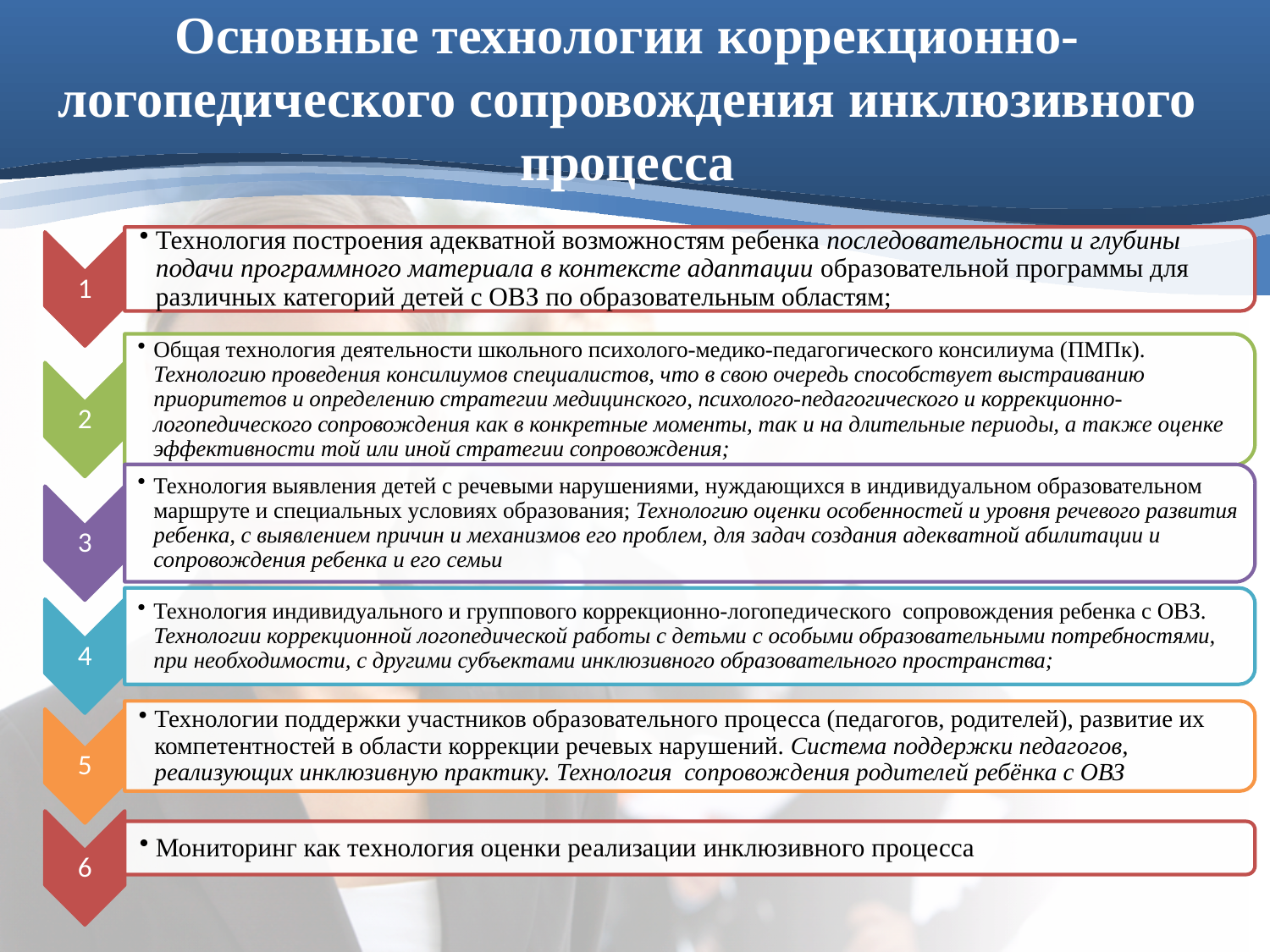

# Основные технологии коррекционно-логопедического сопровождения инклюзивного процесса
1
Технология построения адекватной возможностям ребенка последовательности и глубины подачи программного материала в контексте адаптации образовательной программы для различных категорий детей с ОВЗ по образовательным областям;
2
Общая технология деятельности школьного психолого-медико-педагогического консилиума (ПМПк). Технологию проведения консилиумов специалистов, что в свою очередь способствует выстраиванию приоритетов и определению стратегии медицинского, психолого-педагогического и коррекционно-логопедического сопровождения как в конкретные моменты, так и на длительные периоды, а также оценке эффективности той или иной стратегии сопровождения;
3
Технология выявления детей с речевыми нарушениями, нуждающихся в индивидуальном образовательном маршруте и специальных условиях образования; Технологию оценки особенностей и уровня речевого развития ребенка, с выявлением причин и механизмов его проблем, для задач создания адекватной абилитации и сопровождения ребенка и его семьи
4
Технология индивидуального и группового коррекционно-логопедического  сопровождения ребенка с ОВЗ. Технологии коррекционной логопедической работы с детьми с особыми образовательными потребностями, при необходимости, с другими субъектами инклюзивного образовательного пространства;
5
Технологии поддержки участников образовательного процесса (педагогов, родителей), развитие их компетентностей в области коррекции речевых нарушений. Система поддержки педагогов, реализующих инклюзивную практику. Технология  сопровождения родителей ребёнка с ОВЗ
6
Мониторинг как технология оценки реализации инклюзивного процесса